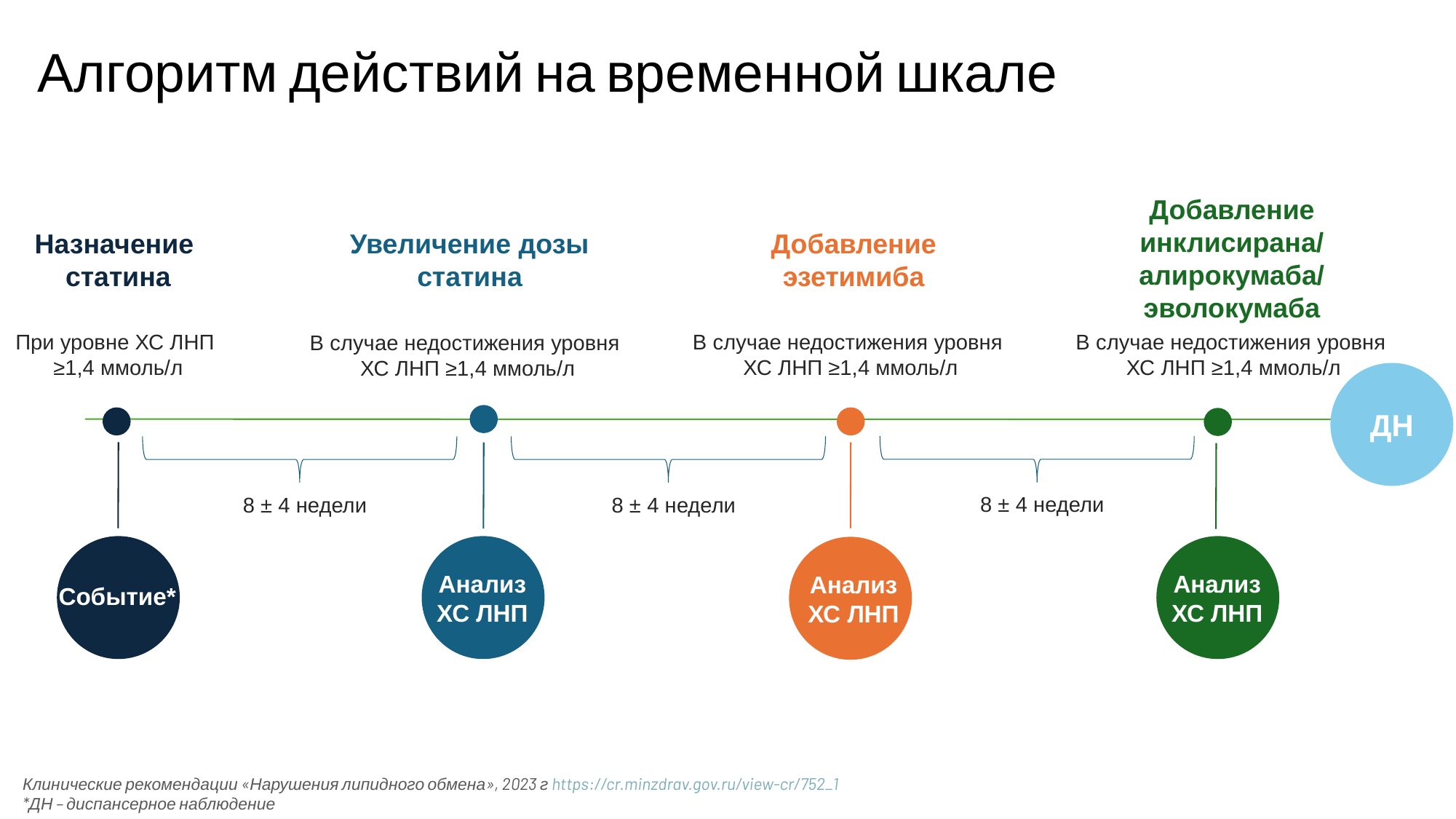

Алгоритм действий на временной шкале
Добавление инклисирана/
алирокумаба/
эволокумаба
Назначение
статина
Увеличение дозы
статина
Добавление эзетимиба

При уровне ХС ЛНП
≥1,4 ммоль/л
В случае недостижения уровня
ХС ЛНП ≥1,4 ммоль/л
В случае недостижения уровня
ХС ЛНП ≥1,4 ммоль/л
В случае недостижения уровня
ХС ЛНП ≥1,4 ммоль/л
ДН

8 ± 4 недели
8 ± 4 недели
8 ± 4 недели

Анализ
ХС ЛНП
Анализ
ХС ЛНП
Анализ
ХС ЛНП
Событие*
Клинические рекомендации «Нарушения липидного обмена», 2023 г https://cr.minzdrav.gov.ru/view-cr/752_1
*ДН – диспансерное наблюдение